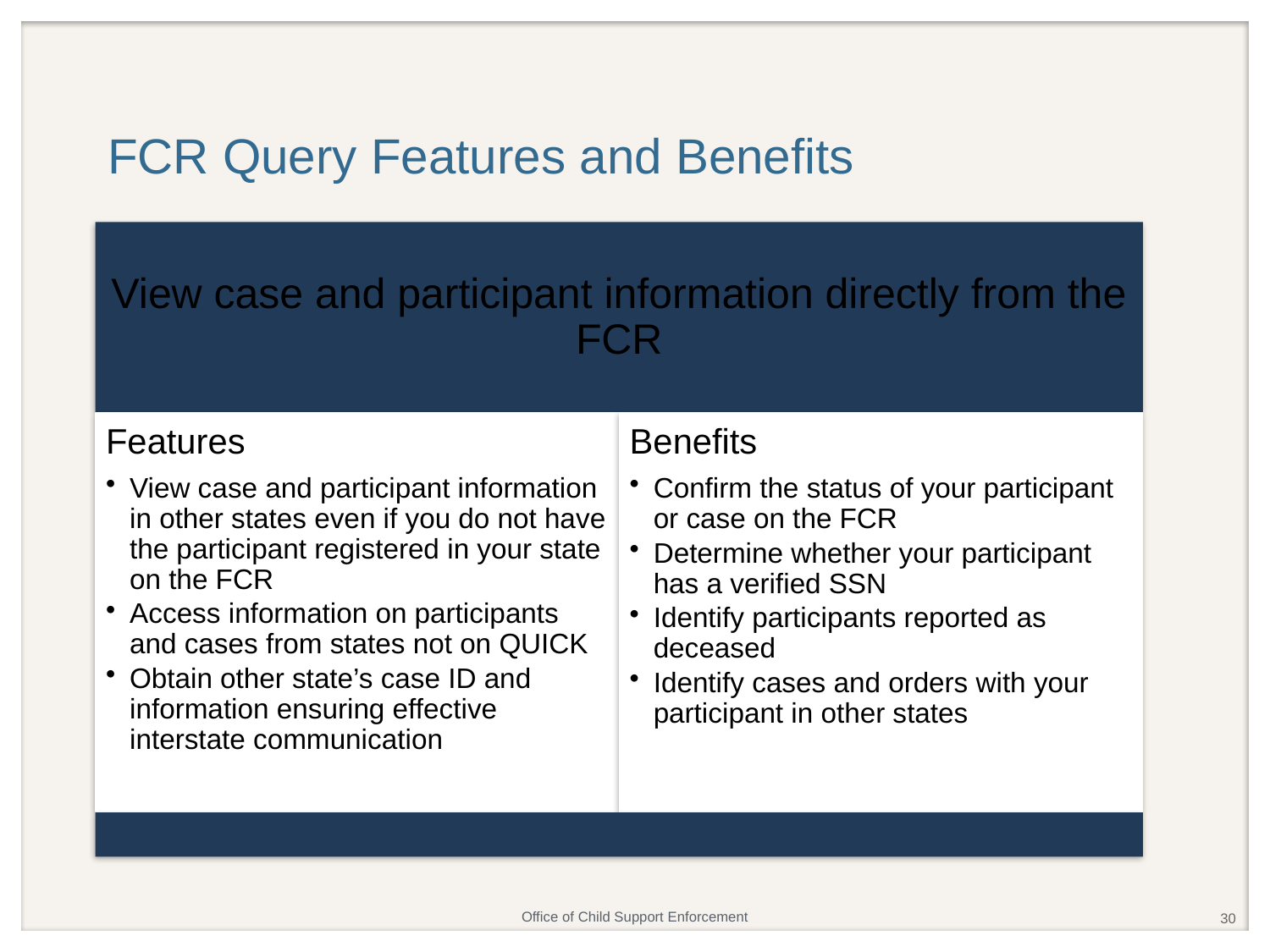

# FCR Query Features and Benefits
View case and participant information directly from the FCR
Features
View case and participant information in other states even if you do not have the participant registered in your state on the FCR
Access information on participants and cases from states not on QUICK
Obtain other state’s case ID and information ensuring effective interstate communication

Benefits
Confirm the status of your participant or case on the FCR
Determine whether your participant has a verified SSN
Identify participants reported as deceased
Identify cases and orders with your participant in other states
30